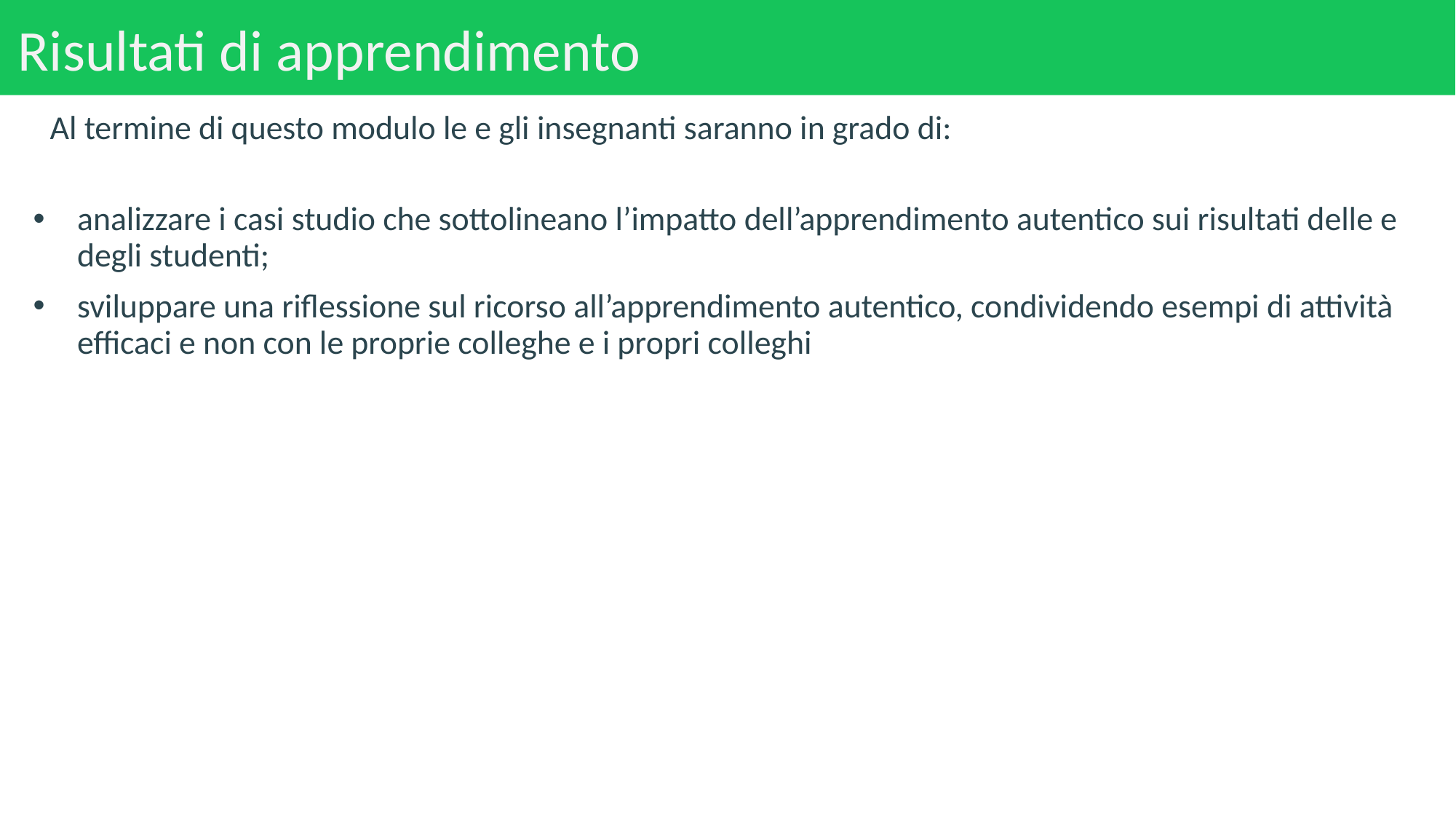

# Risultati di apprendimento
Al termine di questo modulo le e gli insegnanti saranno in grado di:
analizzare i casi studio che sottolineano l’impatto dell’apprendimento autentico sui risultati delle e degli studenti;
sviluppare una riflessione sul ricorso all’apprendimento autentico, condividendo esempi di attività efficaci e non con le proprie colleghe e i propri colleghi